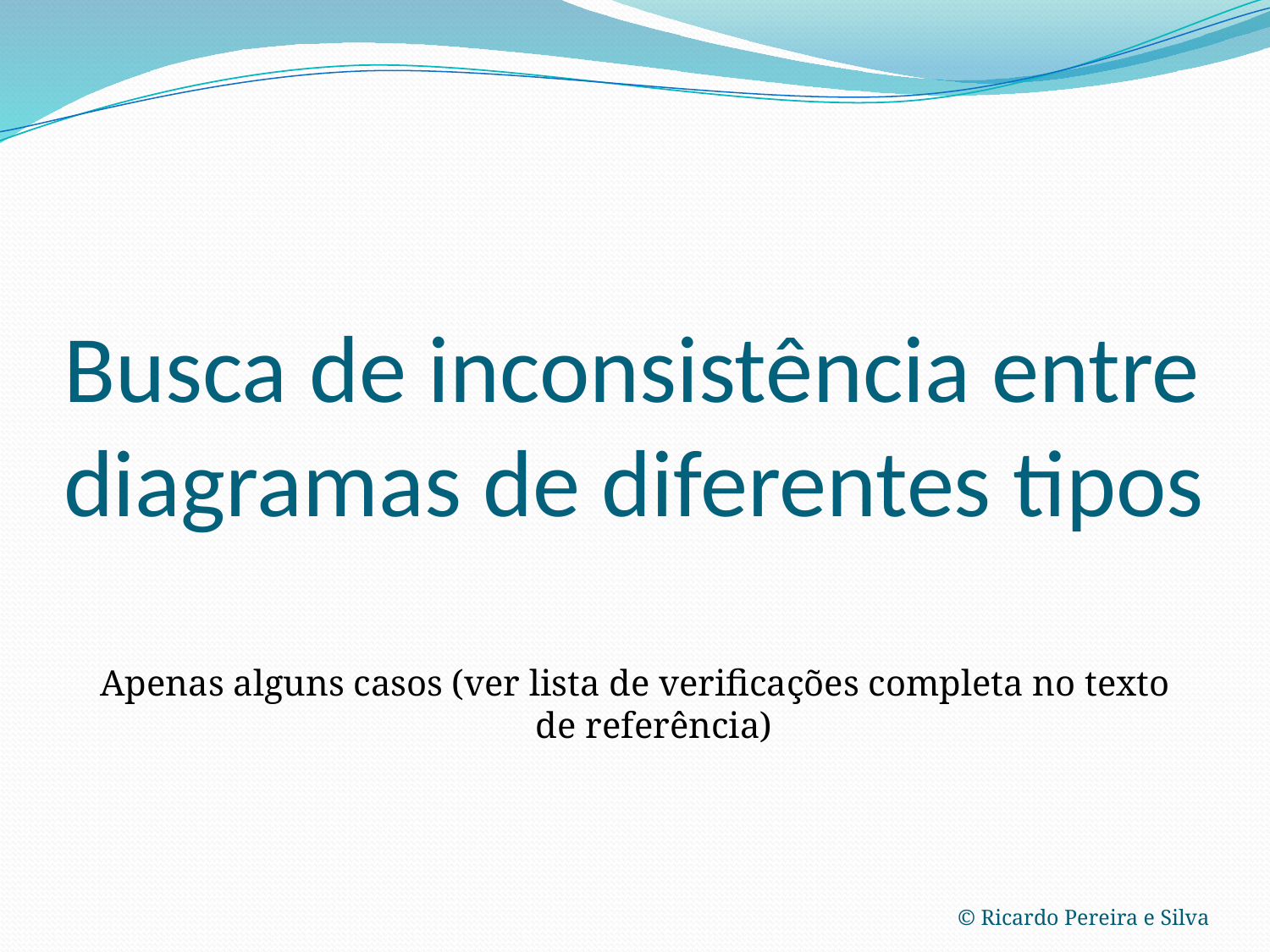

# Busca de inconsistência entre diagramas de diferentes tipos
Apenas alguns casos (ver lista de verificações completa no texto de referência)
© Ricardo Pereira e Silva